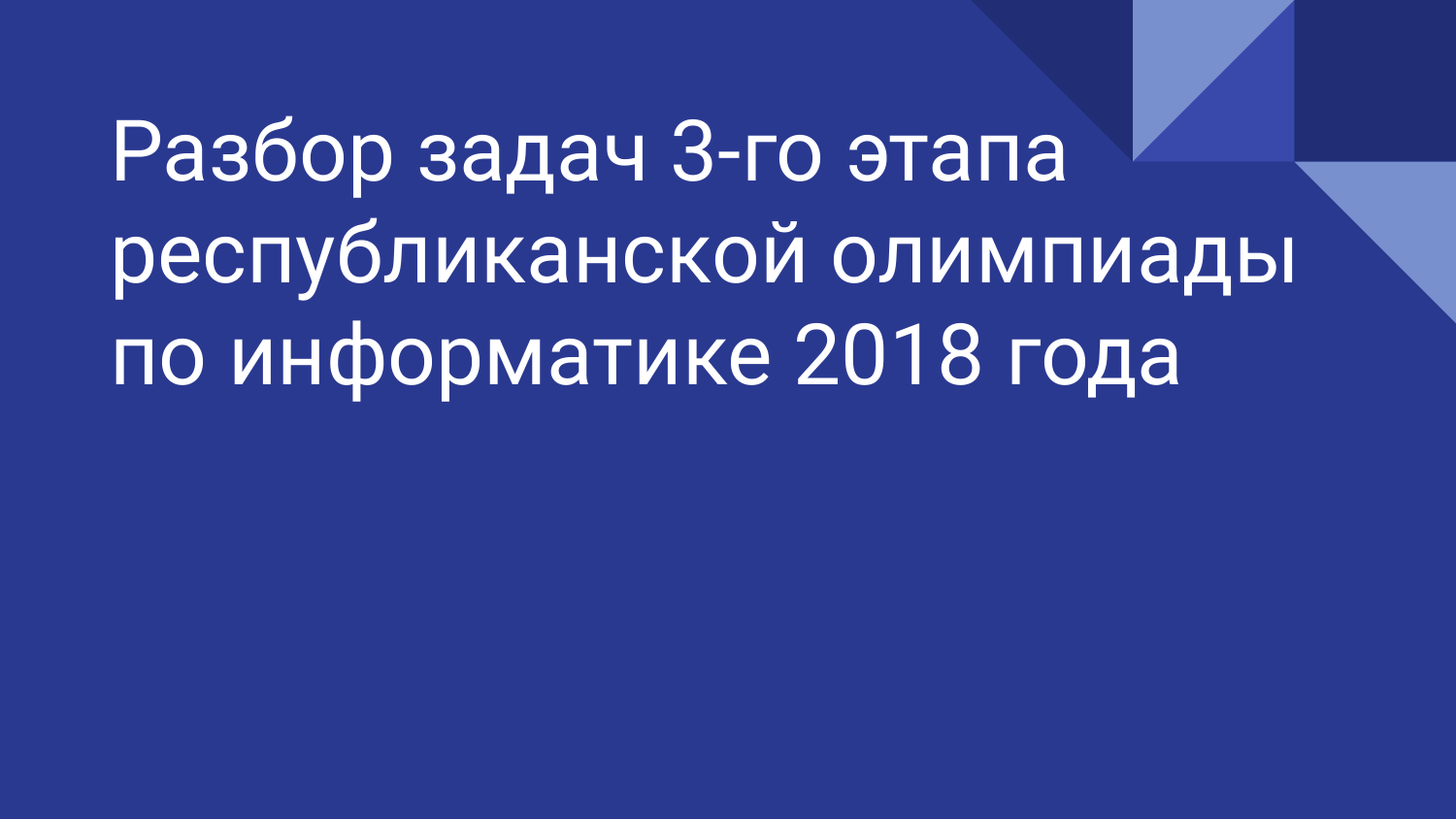

# Разбор задач 3-го этапа республиканской олимпиады по информатике 2018 года